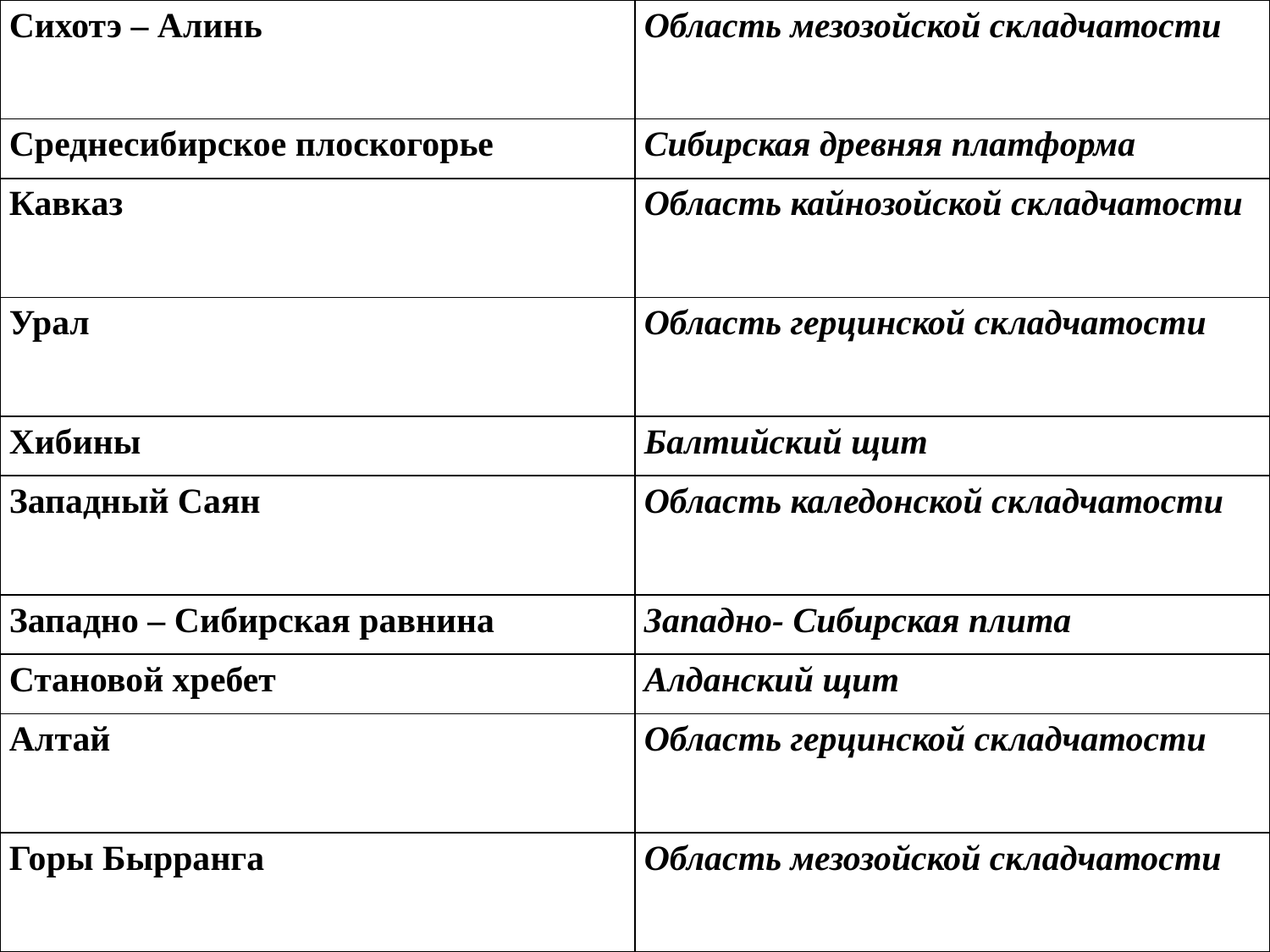

| Сихотэ – Алинь | Область мезозойской складчатости |
| --- | --- |
| Среднесибирское плоскогорье | Сибирская древняя платформа |
| Кавказ | Область кайнозойской складчатости |
| Урал | Область герцинской складчатости |
| Хибины | Балтийский щит |
| Западный Саян | Область каледонской складчатости |
| Западно – Сибирская равнина | Западно- Сибирская плита |
| Становой хребет | Алданский щит |
| Алтай | Область герцинской складчатости |
| Горы Бырранга | Область мезозойской складчатости |